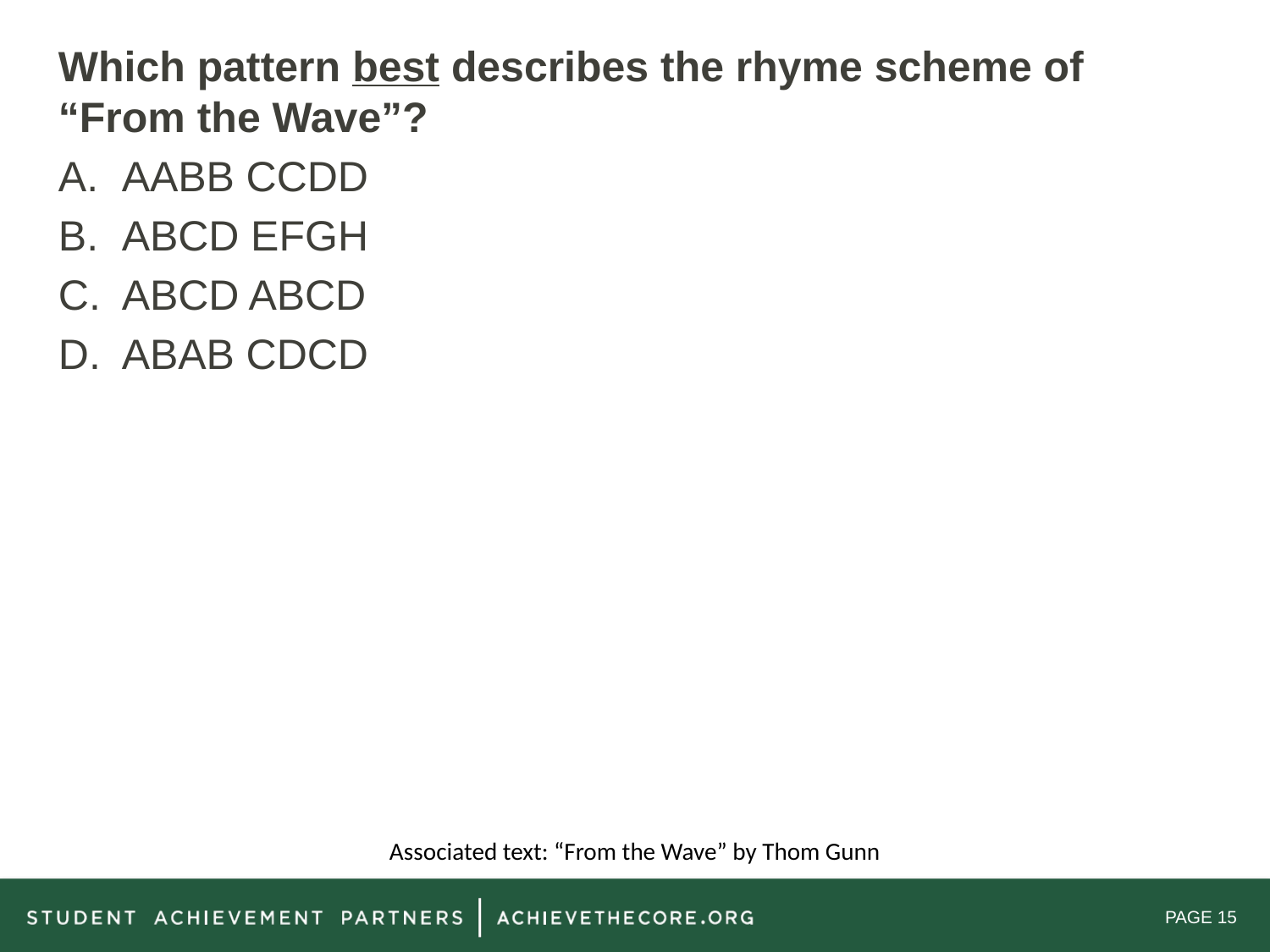

Which pattern best describes the rhyme scheme of “From the Wave”?
AABB CCDD
ABCD EFGH
ABCD ABCD
ABAB CDCD

Associated text: “From the Wave” by Thom Gunn